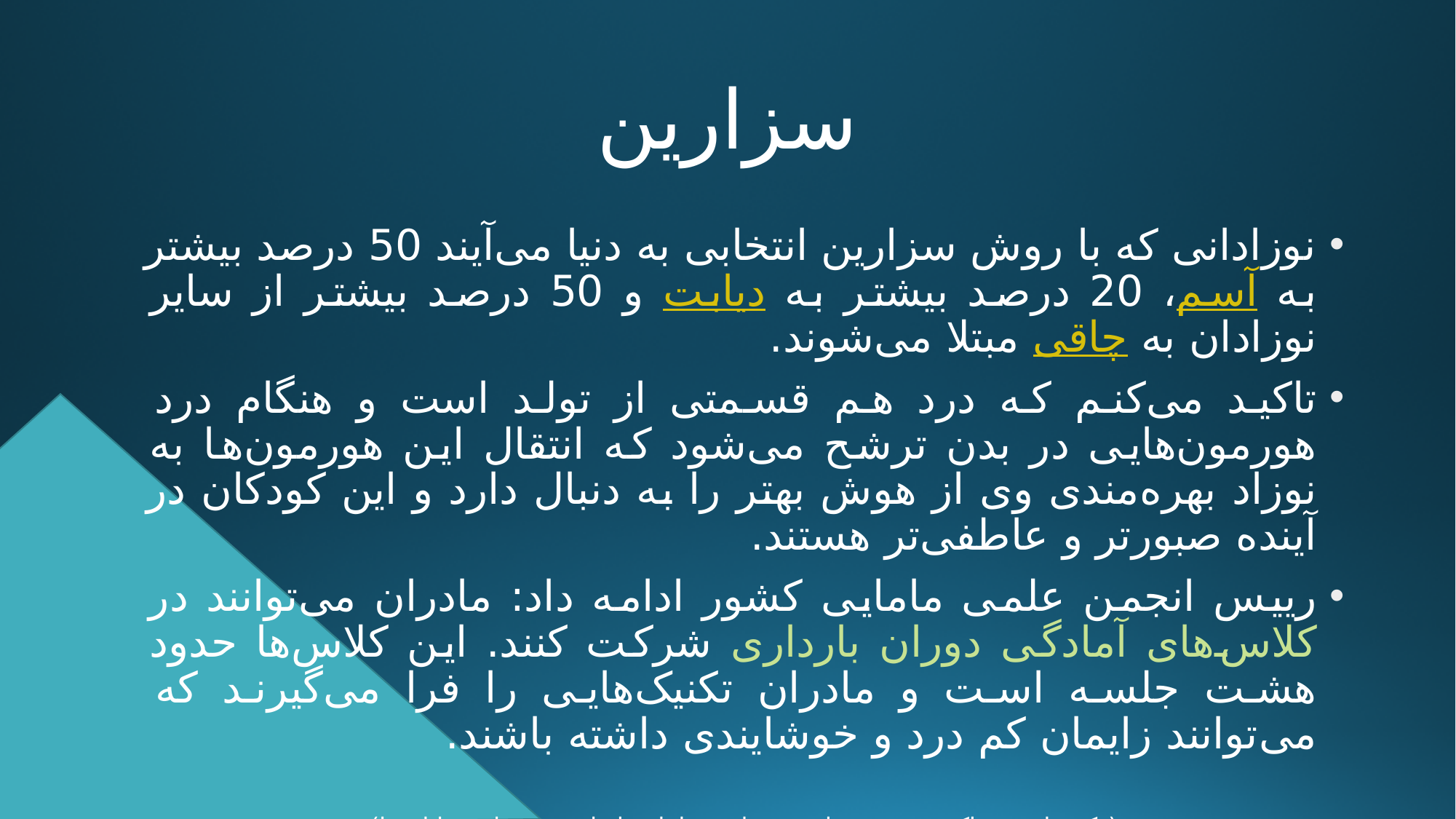

# سزارین
نوزادانی که با روش سزارین انتخابی به دنیا می‌آیند 50 درصد بیشتر به آسم، 20 درصد بیشتر به دیابت و 50 درصد بیشتر از سایر نوزادان به چاقی مبتلا می‌شوند.
تاکید می‌کنم که درد هم قسمتی از تولد است و هنگام درد هورمون‌هایی در بدن ترشح می‌شود که انتقال این هورمون‌ها به نوزاد بهره‌مندی وی از هوش بهتر را به دنبال دارد و این کودکان در آینده صبورتر و عاطفی‌تر هستند.
رییس انجمن علمی مامایی کشور ادامه داد: مادران می‌توانند در کلاس‌های آمادگی دوران بارداری شرکت کنند. این کلاس‌ها حدود هشت جلسه است و مادران تکنیک‌هایی را فرا می‌گیرند که می‌توانند زایمان کم درد و خوشایندی داشته باشند.

(دکتر ناهید خداکرمی، رییس انجمن علمی مامایی ایران در مصاحبه با ایسنا)